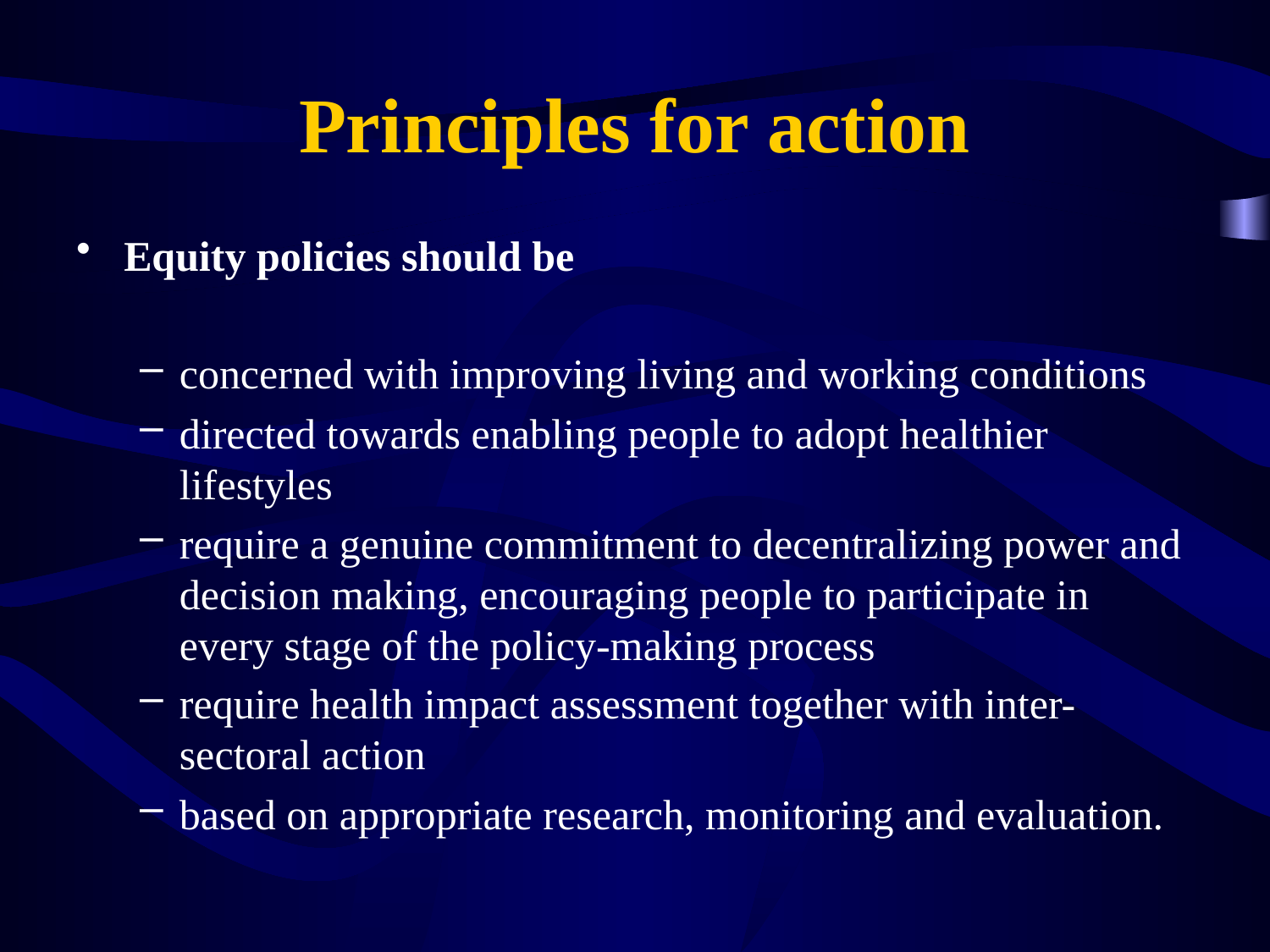

# Principles for action
Equity policies should be

concerned with improving living and working conditions
directed towards enabling people to adopt healthier lifestyles
require a genuine commitment to decentralizing power and decision making, encouraging people to participate in every stage of the policy-making process
require health impact assessment together with inter-sectoral action
based on appropriate research, monitoring and evaluation.